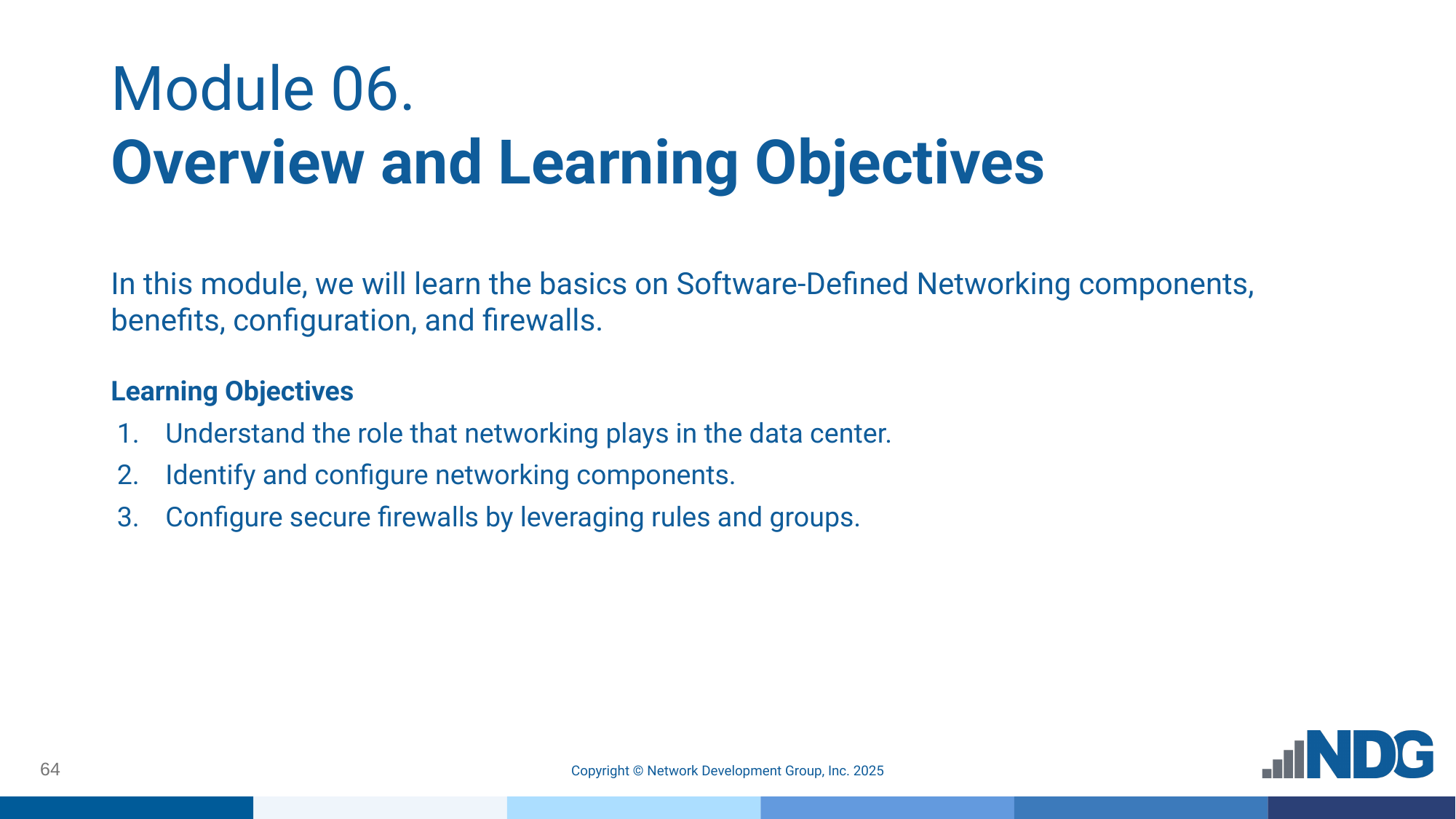

# Module 06.
Overview and Learning Objectives
In this module, we will learn the basics on Software-Defined Networking components, benefits, configuration, and firewalls.

Learning Objectives
Understand the role that networking plays in the data center.
Identify and configure networking components.
Configure secure firewalls by leveraging rules and groups.